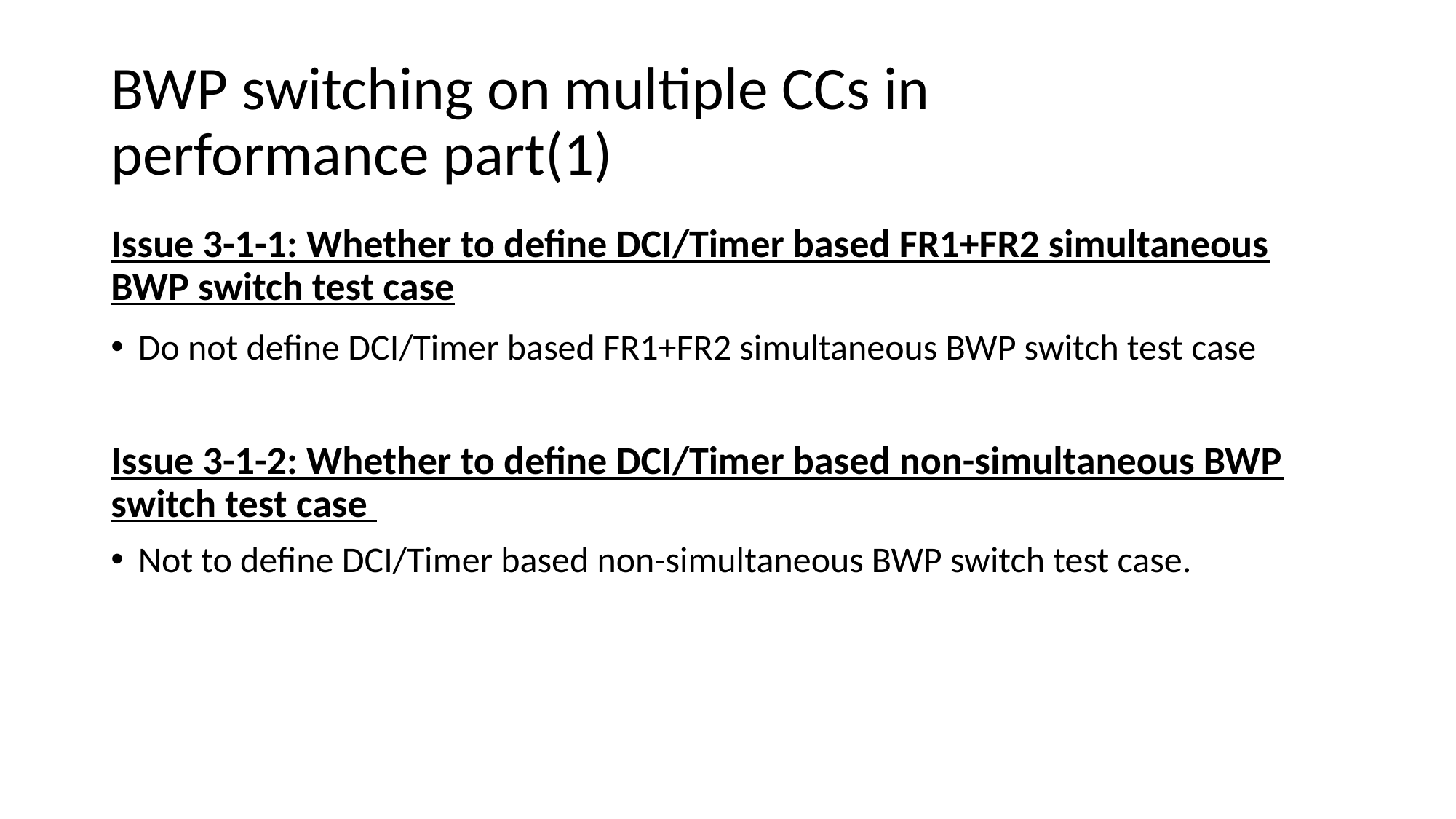

# BWP switching on multiple CCs in performance part(1)
Issue 3-1-1: Whether to define DCI/Timer based FR1+FR2 simultaneous BWP switch test case
Do not define DCI/Timer based FR1+FR2 simultaneous BWP switch test case

Issue 3-1-2: Whether to define DCI/Timer based non-simultaneous BWP switch test case
Not to define DCI/Timer based non-simultaneous BWP switch test case.